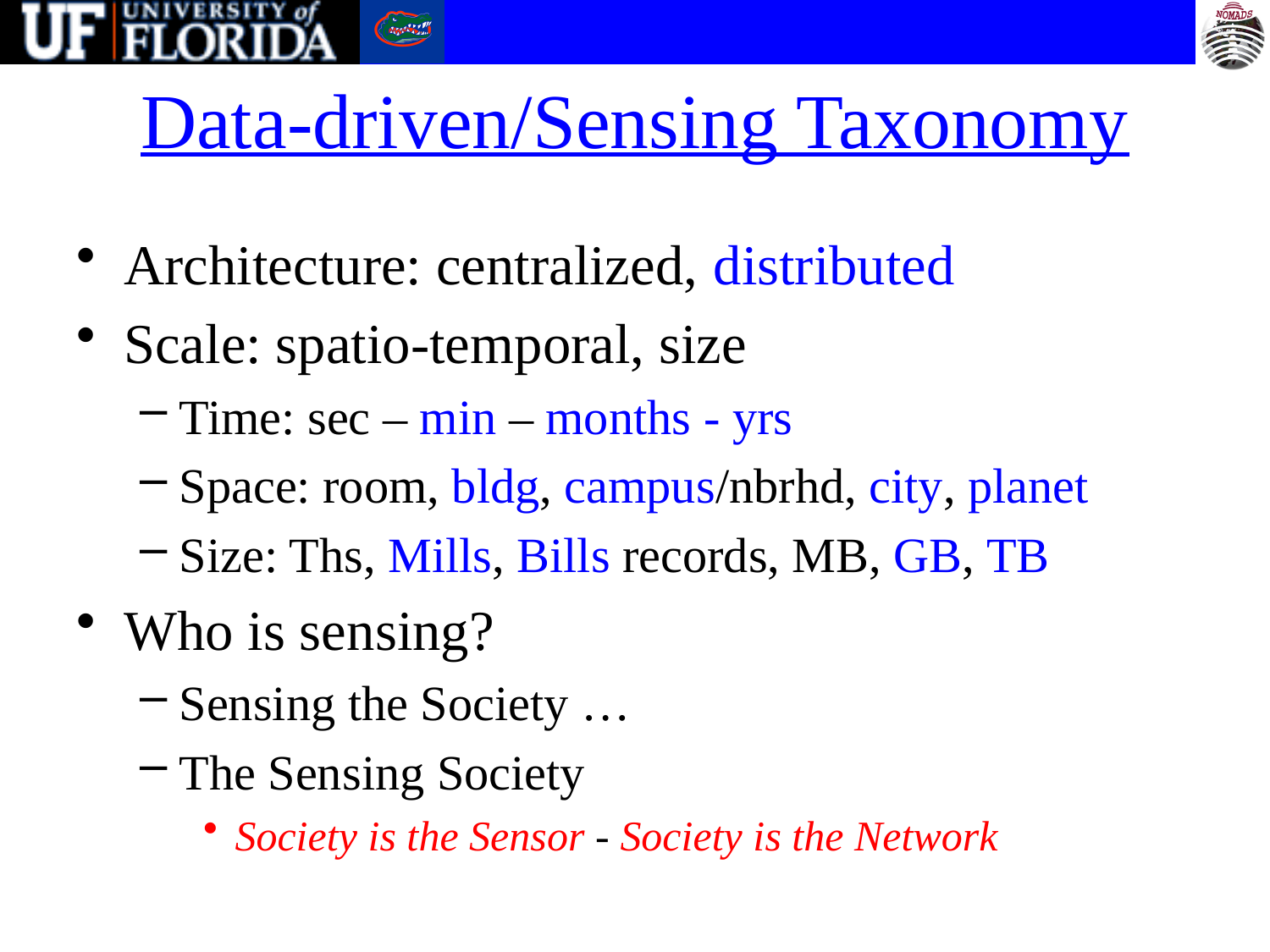

# Data-driven/Sensing Taxonomy
Architecture: centralized, distributed
Scale: spatio-temporal, size
Time: sec – min – months - yrs
Space: room, bldg, campus/nbrhd, city, planet
Size: Ths, Mills, Bills records, MB, GB, TB
Who is sensing?
Sensing the Society …
The Sensing Society
Society is the Sensor - Society is the Network